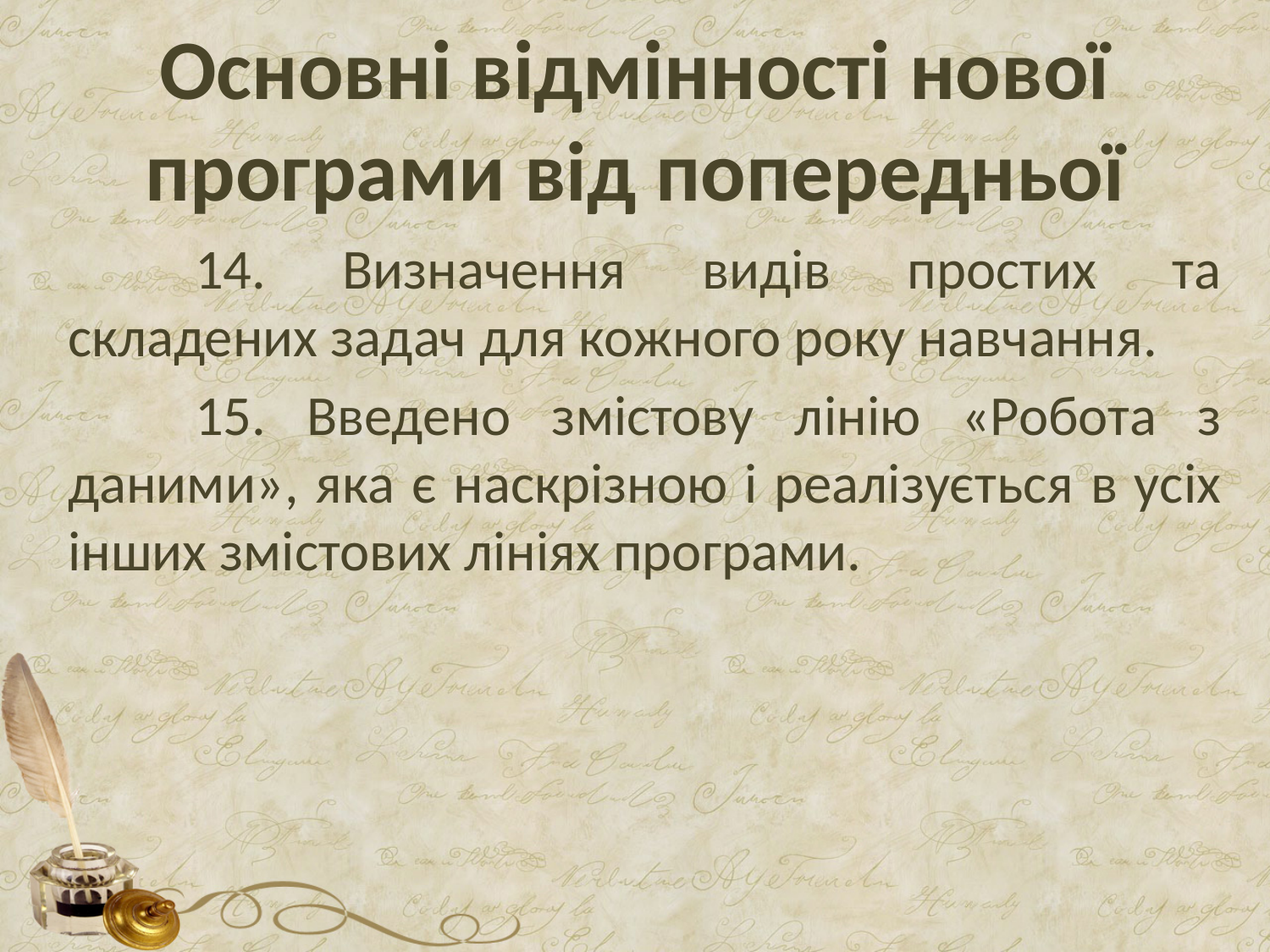

# Основні відмінності нової програми від попередньої
	14. Визначення видів простих та складених задач для кожного року навчання.
	15. Введено змістову лінію «Робота з даними», яка є наскрізною і реалізується в усіх інших змістових лініях програми.